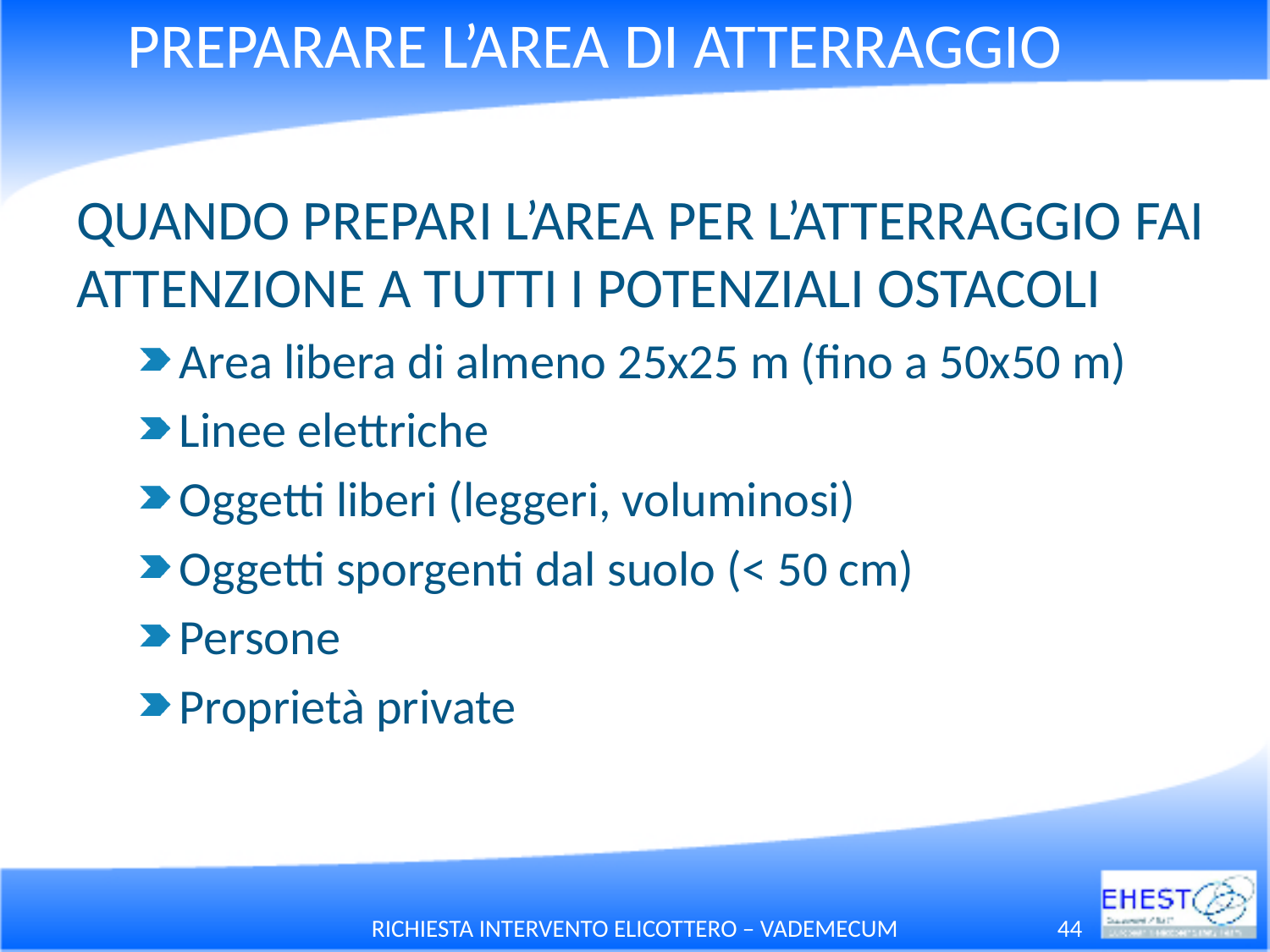

# PREPARARE L’AREA DI ATTERRAGGIO
QUANDO PREPARI L’AREA PER L’ATTERRAGGIO FAI ATTENZIONE A TUTTI I POTENZIALI OSTACOLI
Area libera di almeno 25x25 m (fino a 50x50 m)
Linee elettriche
Oggetti liberi (leggeri, voluminosi)
Oggetti sporgenti dal suolo (< 50 cm)
Persone
Proprietà private

RICHIESTA INTERVENTO ELICOTTERO – VADEMECUM
44